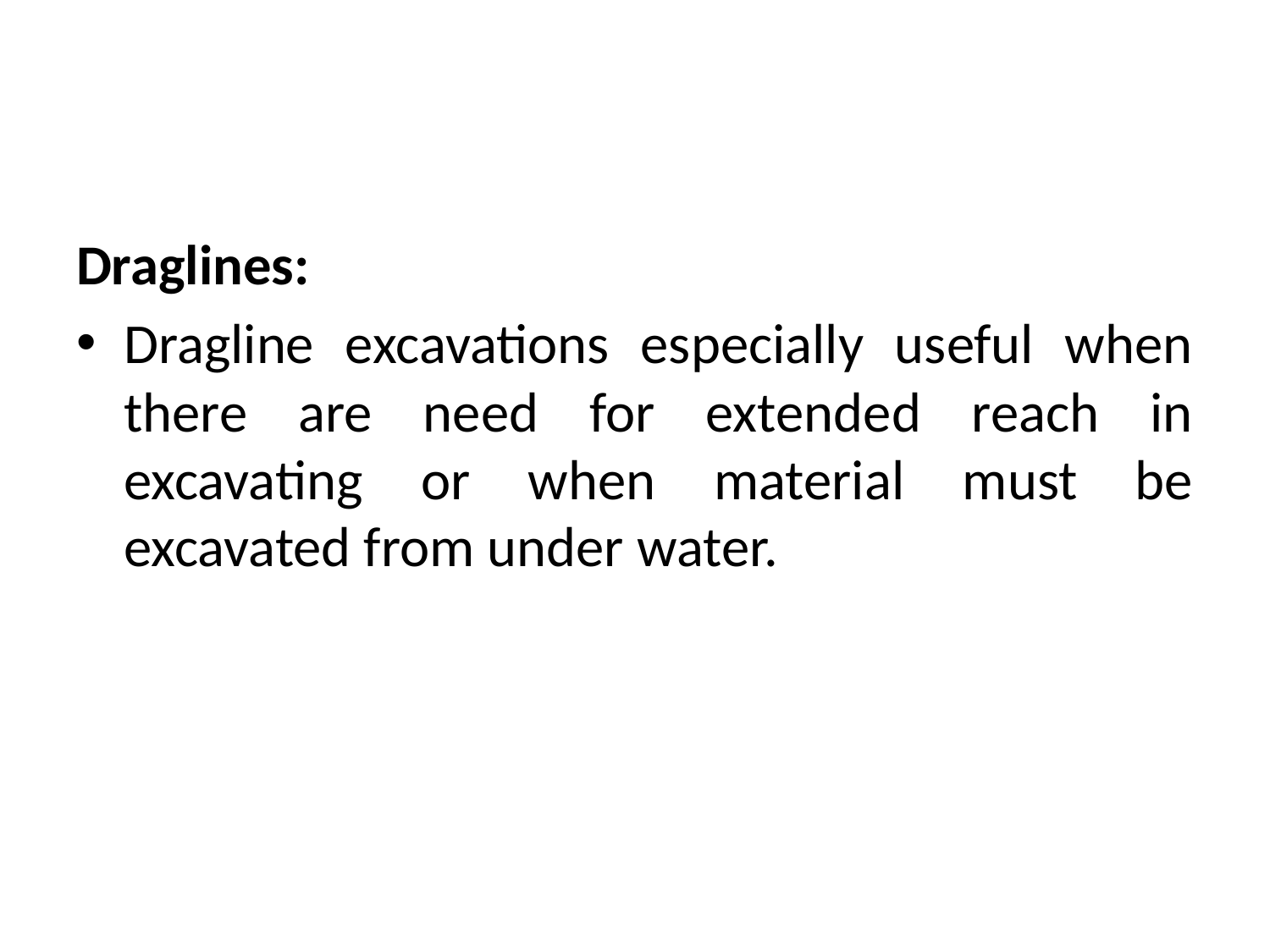

#
Draglines:
Dragline excavations especially useful when there are need for extended reach in excavating or when material must be excavated from under water.